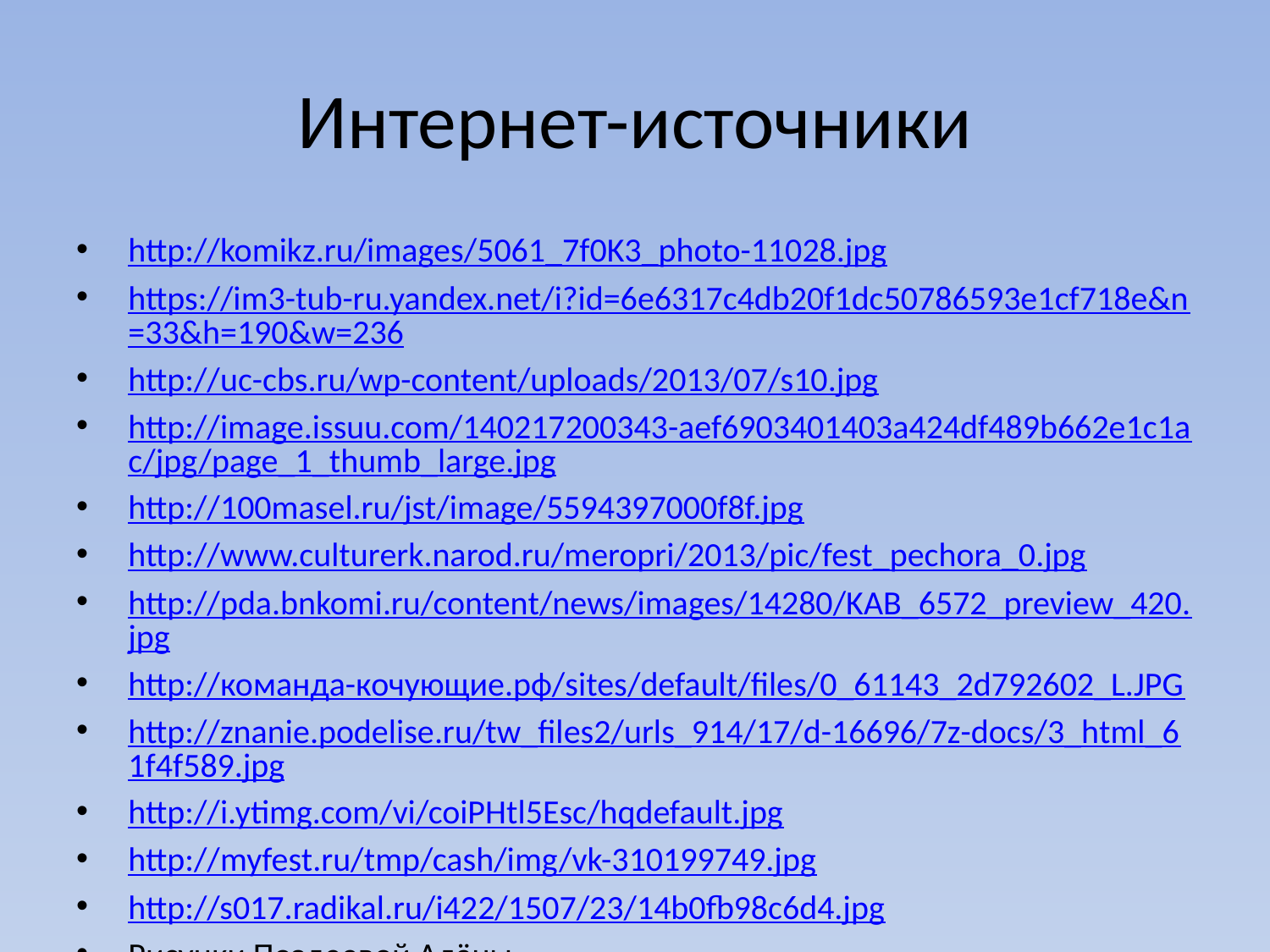

# Интернет-источники
http://komikz.ru/images/5061_7f0K3_photo-11028.jpg
https://im3-tub-ru.yandex.net/i?id=6e6317c4db20f1dc50786593e1cf718e&n=33&h=190&w=236
http://uc-cbs.ru/wp-content/uploads/2013/07/s10.jpg
http://image.issuu.com/140217200343-aef6903401403a424df489b662e1c1ac/jpg/page_1_thumb_large.jpg
http://100masel.ru/jst/image/5594397000f8f.jpg
http://www.culturerk.narod.ru/meropri/2013/pic/fest_pechora_0.jpg
http://pda.bnkomi.ru/content/news/images/14280/KAB_6572_preview_420.jpg
http://команда-кочующие.рф/sites/default/files/0_61143_2d792602_L.JPG
http://znanie.podelise.ru/tw_files2/urls_914/17/d-16696/7z-docs/3_html_61f4f589.jpg
http://i.ytimg.com/vi/coiPHtl5Esc/hqdefault.jpg
http://myfest.ru/tmp/cash/img/vk-310199749.jpg
http://s017.radikal.ru/i422/1507/23/14b0fb98c6d4.jpg
Рисунки Поздеевой Алёны